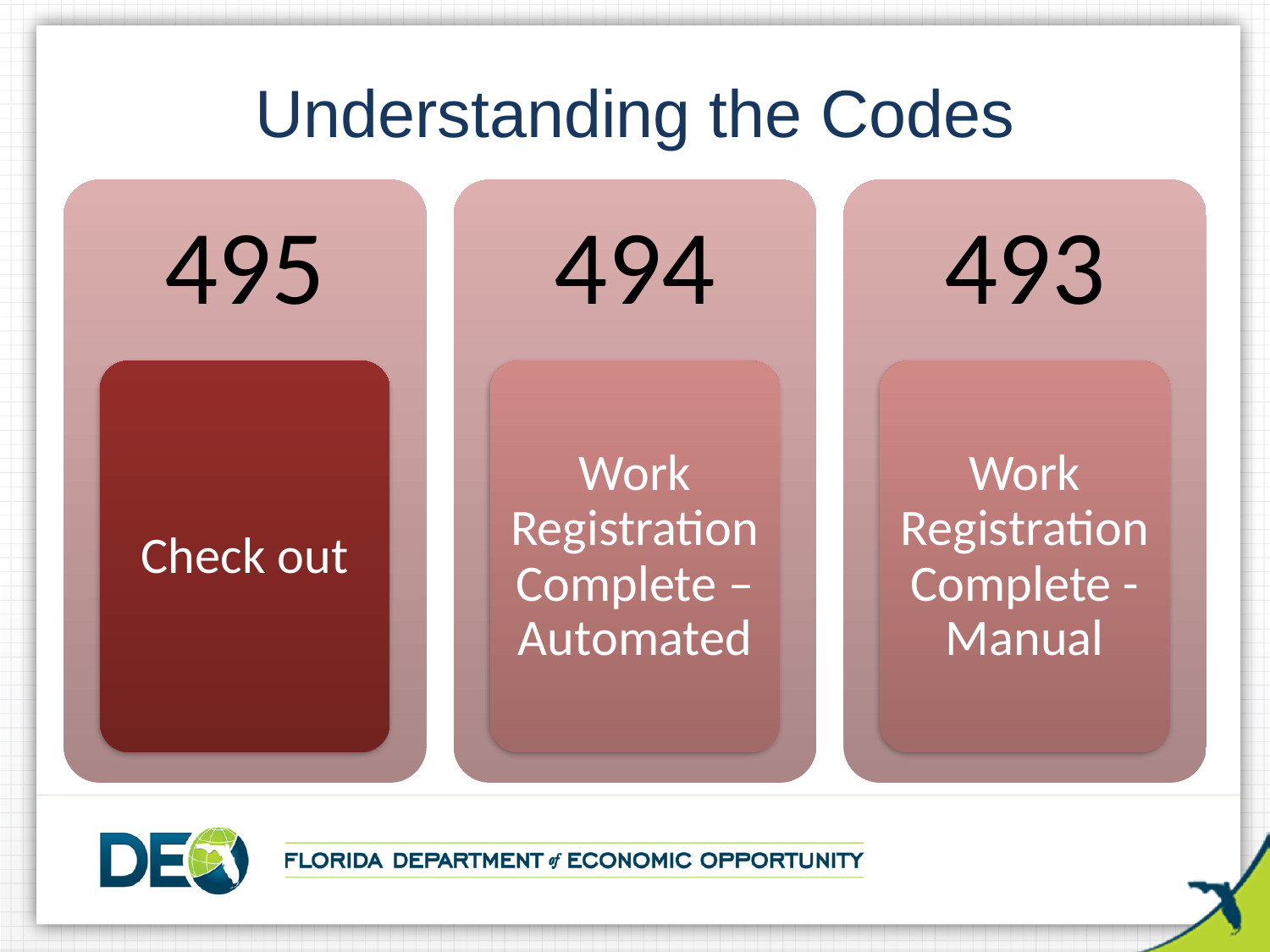

# Understanding the Codes
495
Check out
494
Work Registration Complete – Automated
493
Work Registration Complete - Manual